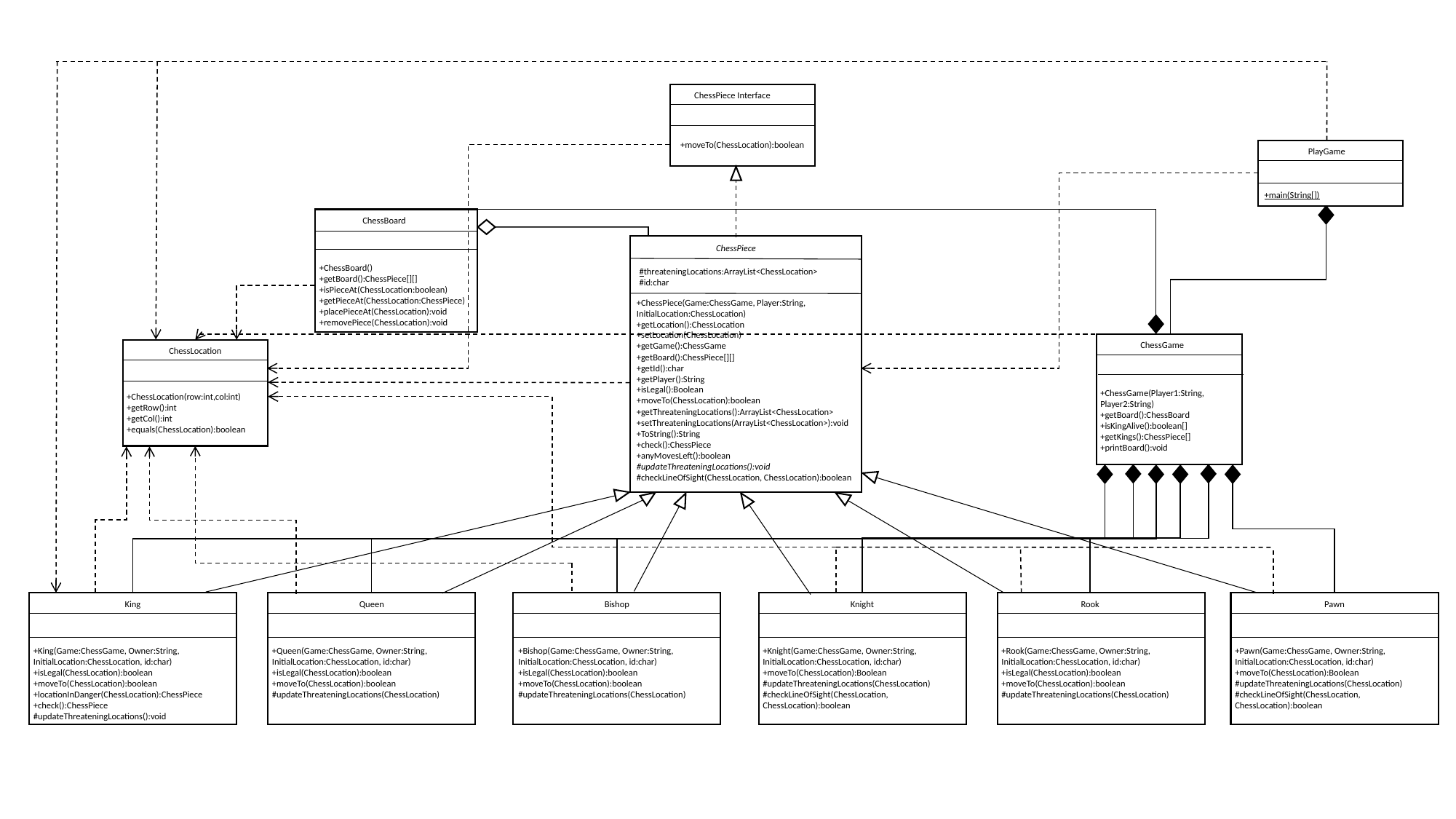

ChessPiece Interface
+moveTo(ChessLocation):boolean
PlayGame

+main(String[])

ChessBoard

ChessPiece
+ChessBoard()
+getBoard():ChessPiece[][]
+isPieceAt(ChessLocation:boolean)
+getPieceAt(ChessLocation:ChessPiece)
+placePieceAt(ChessLocation):void
+removePiece(ChessLocation):void

#threateningLocations:ArrayList<ChessLocation>
#id:char
+ChessPiece(Game:ChessGame, Player:String,                               InitialLocation:ChessLocation)
+getLocation():ChessLocation
+setLocation(ChessLocation)
+getGame():ChessGame
+getBoard():ChessPiece[][]
+getId():char
+getPlayer():String
+isLegal():Boolean
+moveTo(ChessLocation):boolean
+getThreateningLocations():ArrayList<ChessLocation>
+setThreateningLocations(ArrayList<ChessLocation>):void
+ToString():String
+check():ChessPiece
+anyMovesLeft():boolean
#updateThreateningLocations():void
#checkLineOfSight(ChessLocation, ChessLocation):boolean

ChessGame

ChessLocation
+ChessGame(Player1:String,  Player2:String)
+getBoard():ChessBoard
+isKingAlive():boolean[]
+getKings():ChessPiece[]
+printBoard():void
+ChessLocation(row:int,col:int)
+getRow():int
+getCol():int
+equals(ChessLocation):boolean

Rook
Pawn

Knight

Bishop

King

Queen

+Bishop(Game:ChessGame, Owner:String, InitialLocation:ChessLocation, id:char)
+isLegal(ChessLocation):boolean
+moveTo(ChessLocation):boolean
#updateThreateningLocations(ChessLocation)

+Rook(Game:ChessGame, Owner:String, InitialLocation:ChessLocation, id:char)
+isLegal(ChessLocation):boolean
+moveTo(ChessLocation):boolean
#updateThreateningLocations(ChessLocation)

+Pawn(Game:ChessGame, Owner:String, InitialLocation:ChessLocation, id:char)
+moveTo(ChessLocation):Boolean
#updateThreateningLocations(ChessLocation)
#checkLineOfSight(ChessLocation, ChessLocation):boolean

+Knight(Game:ChessGame, Owner:String, InitialLocation:ChessLocation, id:char)
+moveTo(ChessLocation):Boolean
#updateThreateningLocations(ChessLocation)
#checkLineOfSight(ChessLocation, ChessLocation):boolean

+King(Game:ChessGame, Owner:String, InitialLocation:ChessLocation, id:char)
+isLegal(ChessLocation):boolean
+moveTo(ChessLocation):boolean
+locationInDanger(ChessLocation):ChessPiece
+check():ChessPiece
#updateThreateningLocations():void

+Queen(Game:ChessGame, Owner:String, InitialLocation:ChessLocation, id:char)
+isLegal(ChessLocation):boolean
+moveTo(ChessLocation):boolean
#updateThreateningLocations(ChessLocation)